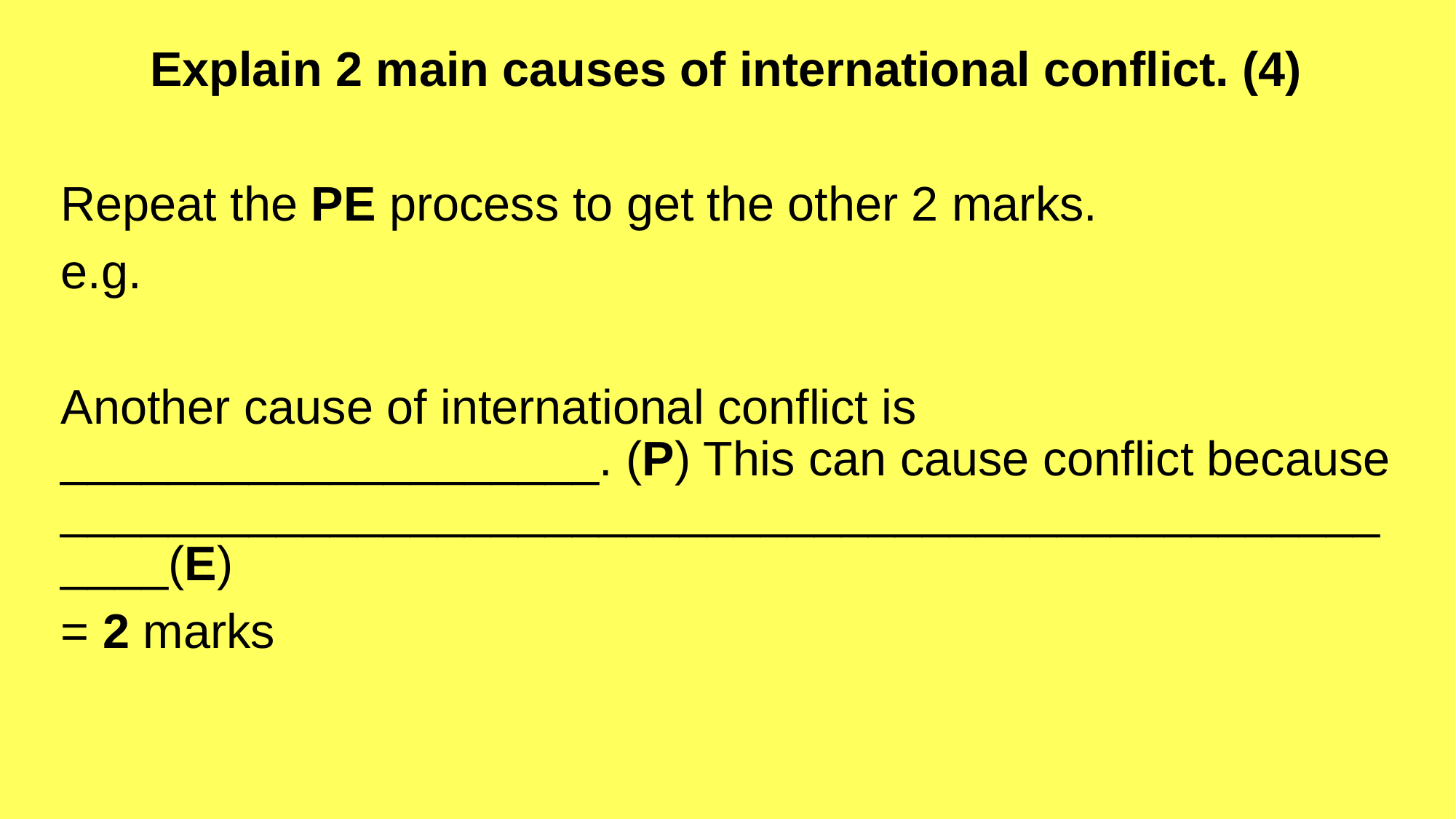

Explain 2 main causes of international conflict. (4)

Repeat the PE process to get the other 2 marks.
e.g.

Another cause of international conflict is ____________________. (P) This can cause conflict because _____________________________________________________(E)
= 2 marks